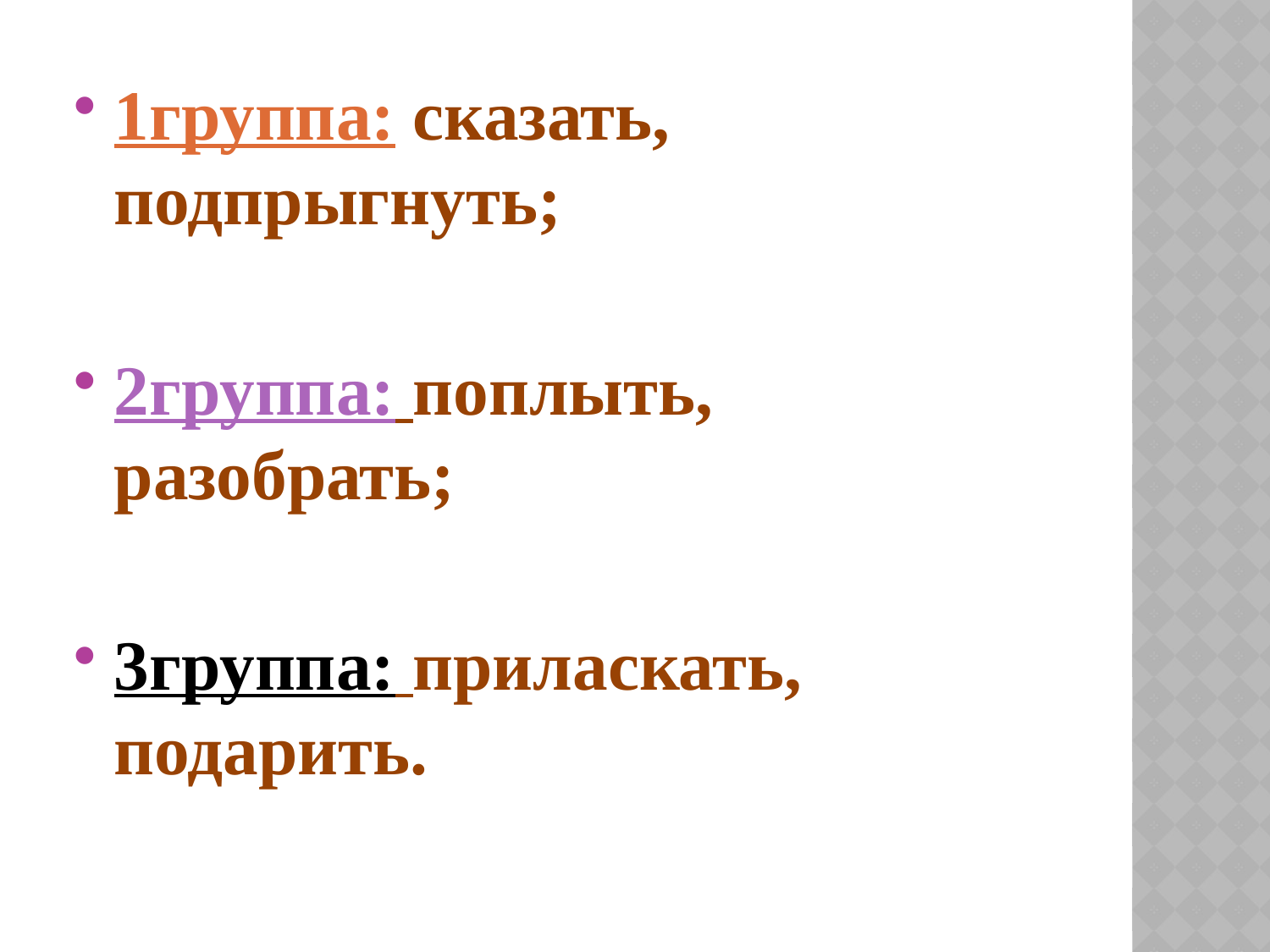

#
1группа: сказать, подпрыгнуть;

2группа: поплыть, разобрать;

3группа: приласкать, подарить.